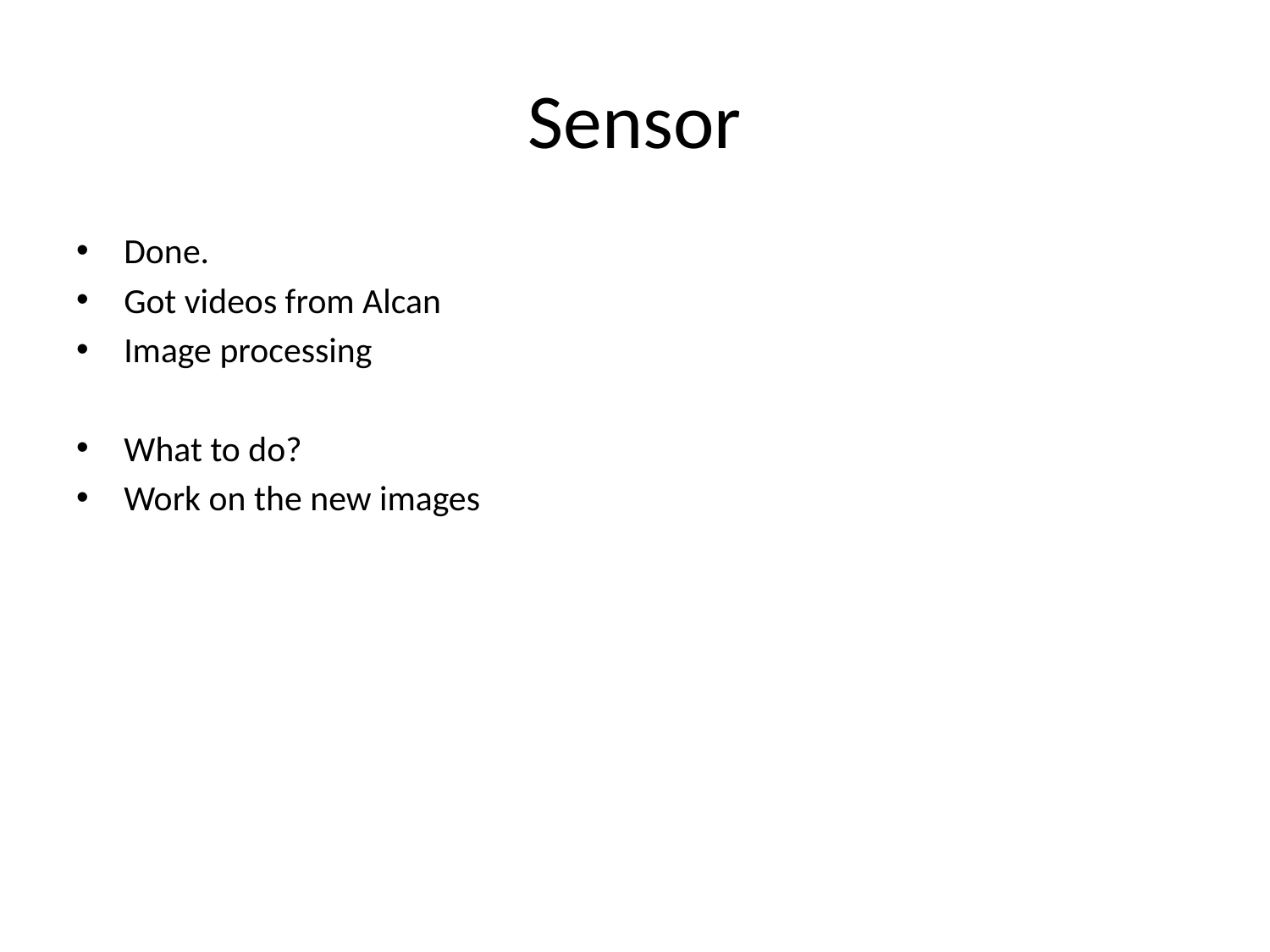

# Sensor
Done.
Got videos from Alcan
Image processing

What to do?
Work on the new images